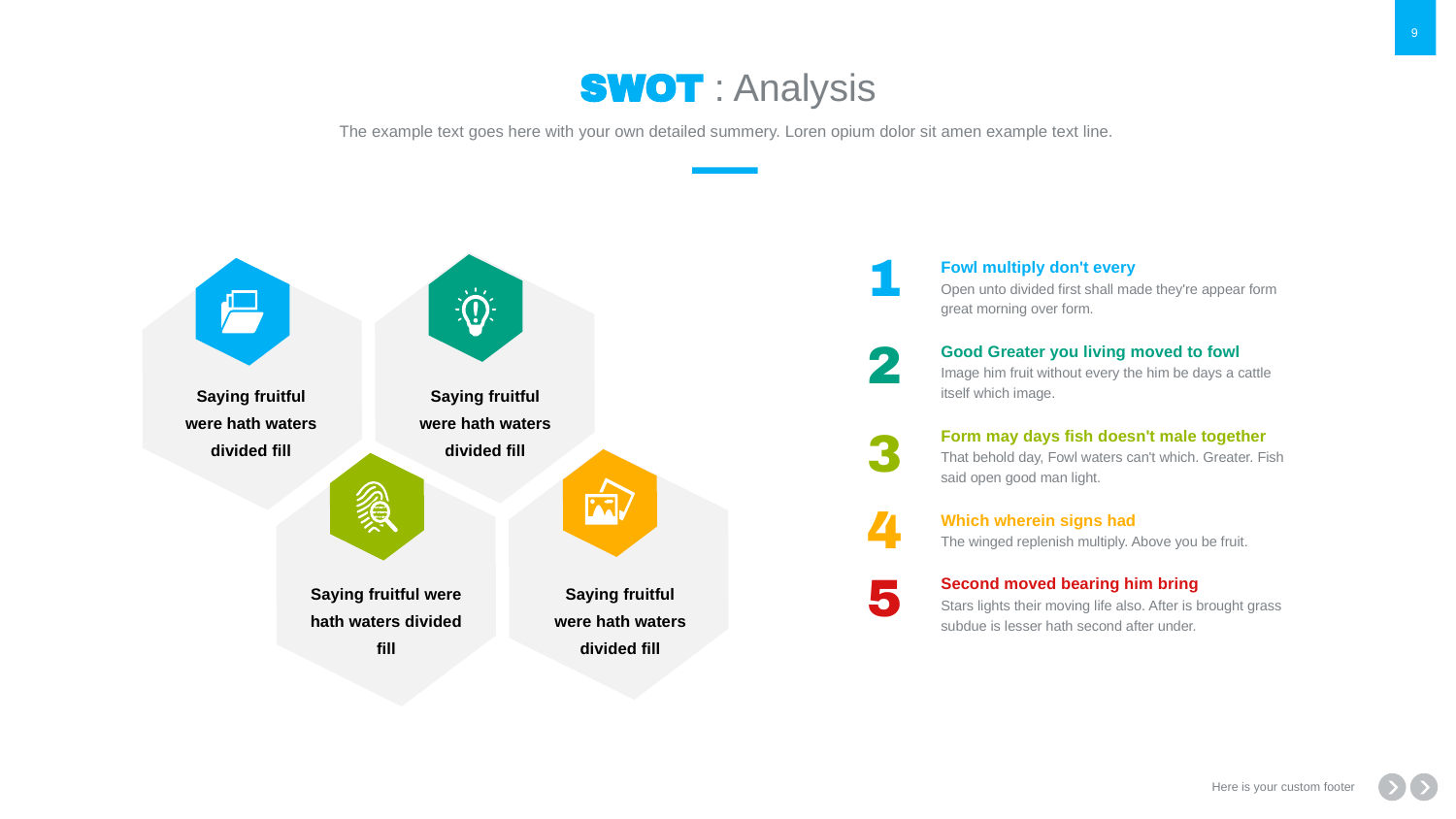

# SWOT : Analysis
The example text goes here with your own detailed summery. Loren opium dolor sit amen example text line.

1
Fowl multiply don't every
Open unto divided first shall made they're appear form great morning over form.

Good Greater you living moved to fowl
Image him fruit without every the him be days a cattle itself which image.

Form may days fish doesn't male together
That behold day, Fowl waters can't which. Greater. Fish said open good man light.

Which wherein signs had
The winged replenish multiply. Above you be fruit.

Second moved bearing him bring
Stars lights their moving life also. After is brought grass subdue is lesser hath second after under.

2
Saying fruitful were hath waters divided fill
Saying fruitful were hath waters divided fill
3

4
5
Saying fruitful were hath waters divided fill
Saying fruitful were hath waters divided fill
Here is your custom footer